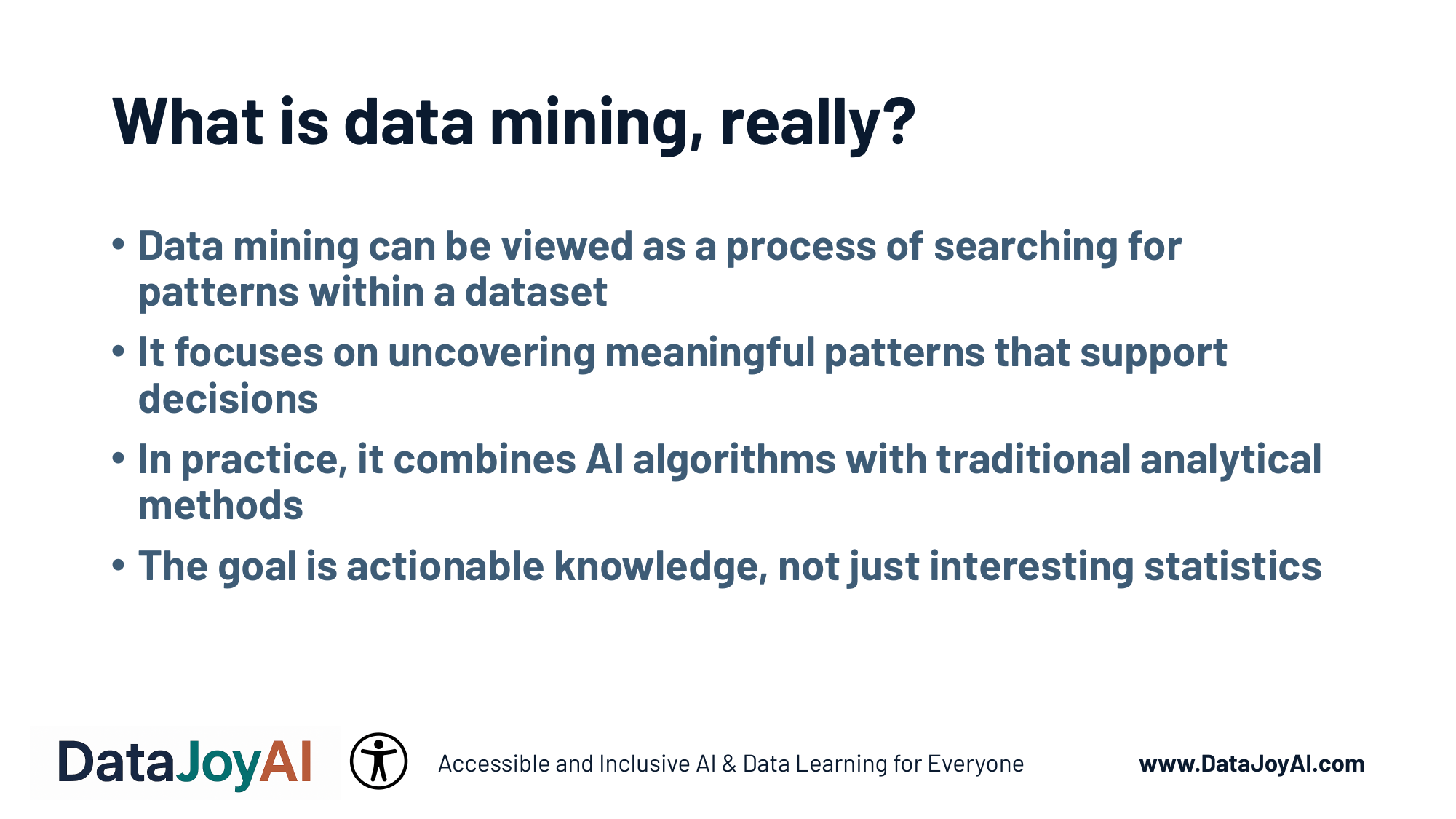

# What is data mining, really?
Data mining can be viewed as a process of searching for patterns within a dataset
It focuses on uncovering meaningful patterns that support decisions
In practice, it combines AI algorithms with traditional analytical methods
The goal is actionable knowledge, not just interesting statistics